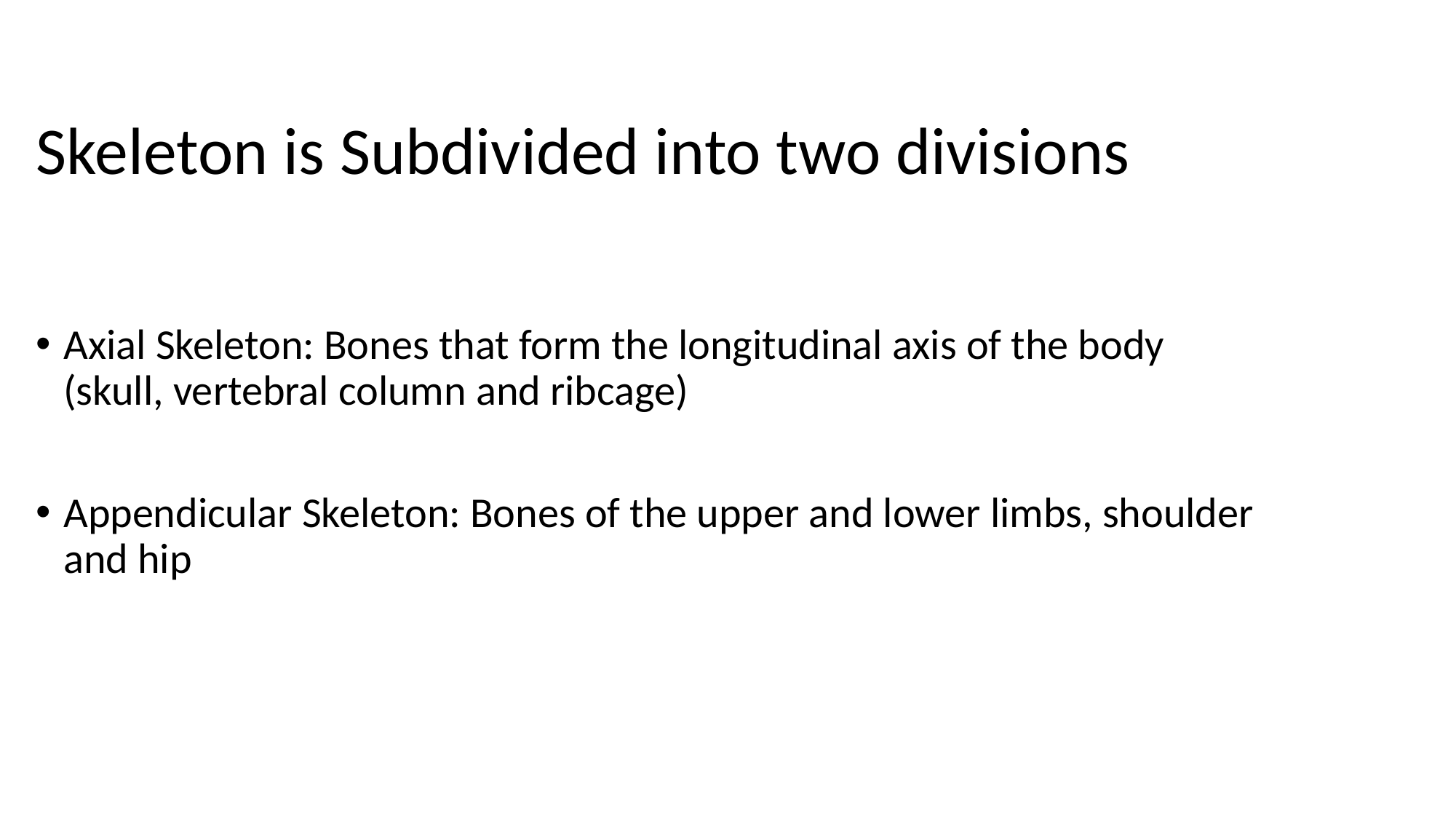

# Skeleton is Subdivided into two divisions

Axial Skeleton: Bones that form the longitudinal axis of the body (skull, vertebral column and ribcage)

Appendicular Skeleton: Bones of the upper and lower limbs, shoulder and hip